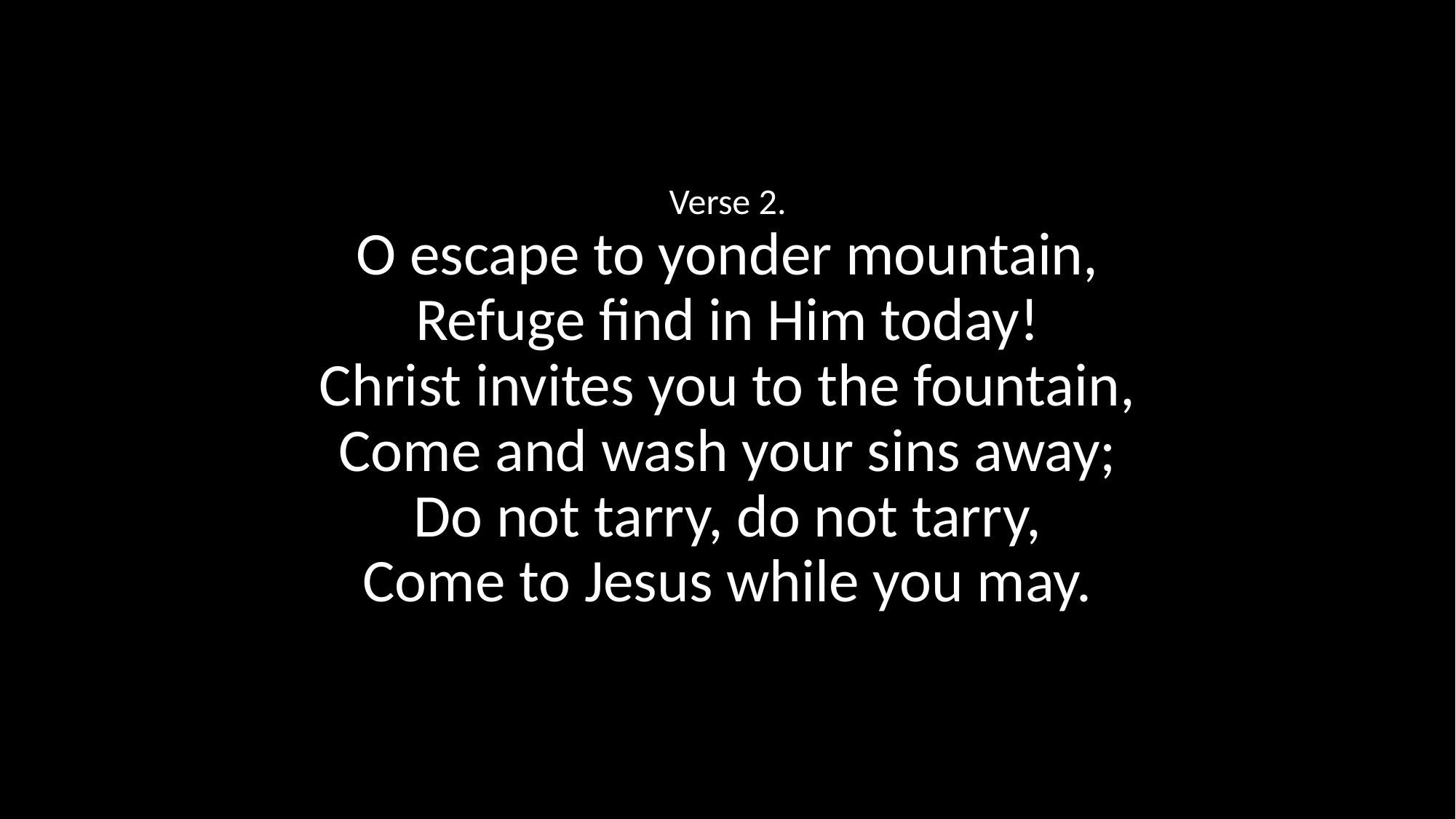

Verse 2.
O escape to yonder mountain,
Refuge find in Him today!
Christ invites you to the fountain,
Come and wash your sins away;
Do not tarry, do not tarry,
Come to Jesus while you may.